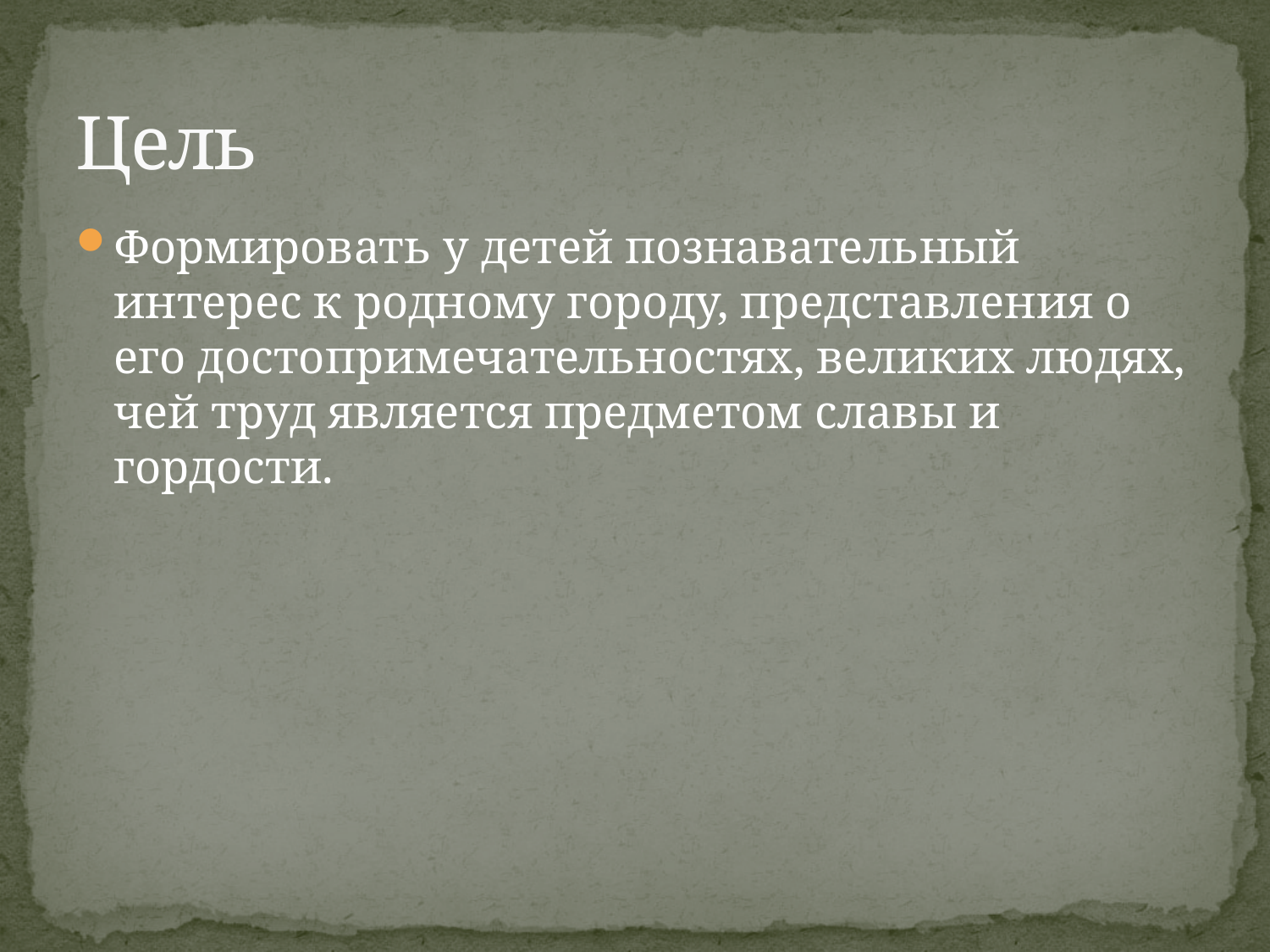

# Цель
Формировать у детей познавательный интерес к родному городу, представления о его достопримечательностях, великих людях, чей труд является предметом славы и гордости.